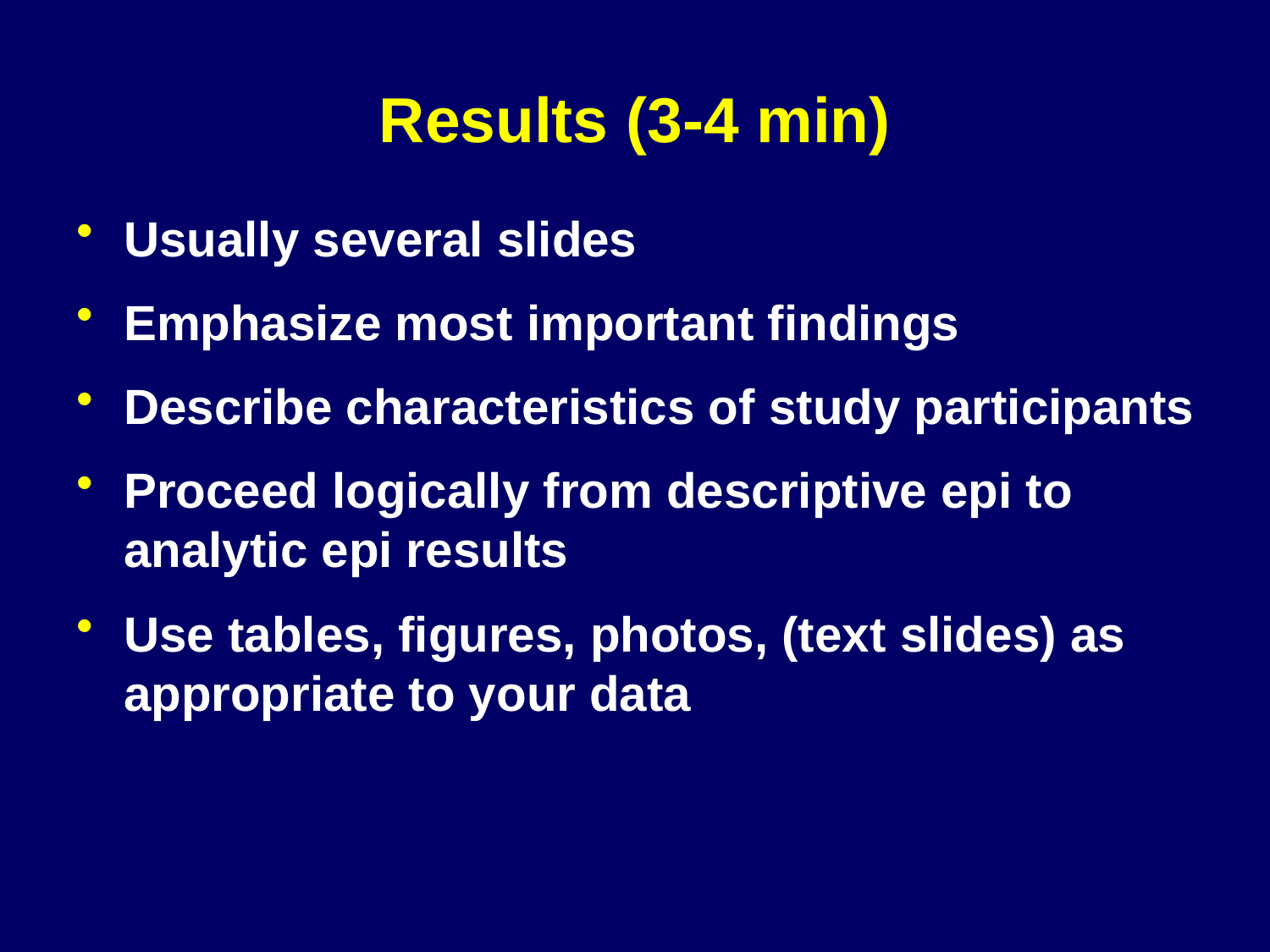

# Results (3-4 min)
Usually several slides
Emphasize most important findings
Describe characteristics of study participants
Proceed logically from descriptive epi to analytic epi results
Use tables, figures, photos, (text slides) as appropriate to your data